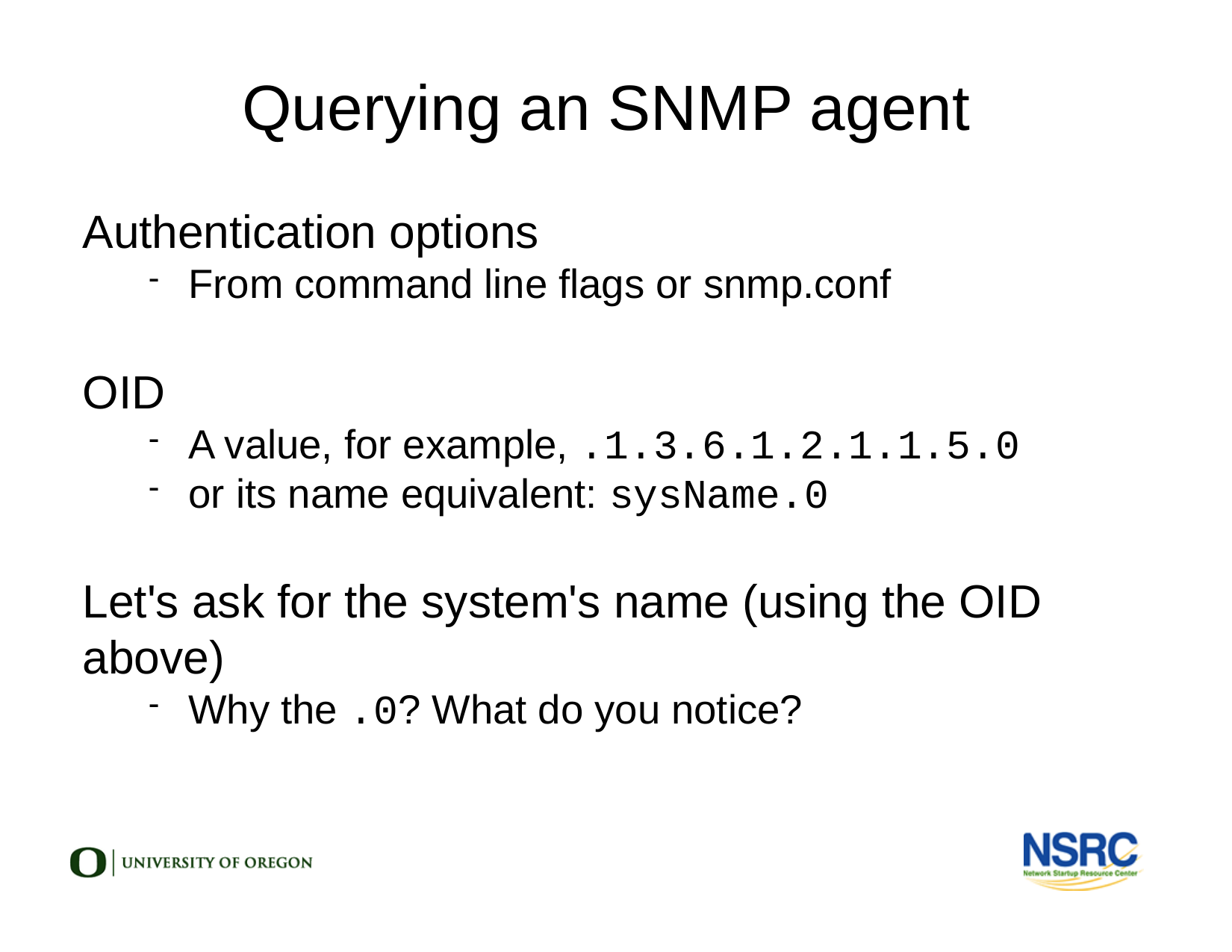

Querying an SNMP agent
Authentication options
From command line flags or snmp.conf

OID
A value, for example, .1.3.6.1.2.1.1.5.0
or its name equivalent: sysName.0

Let's ask for the system's name (using the OID above)
Why the .0? What do you notice?